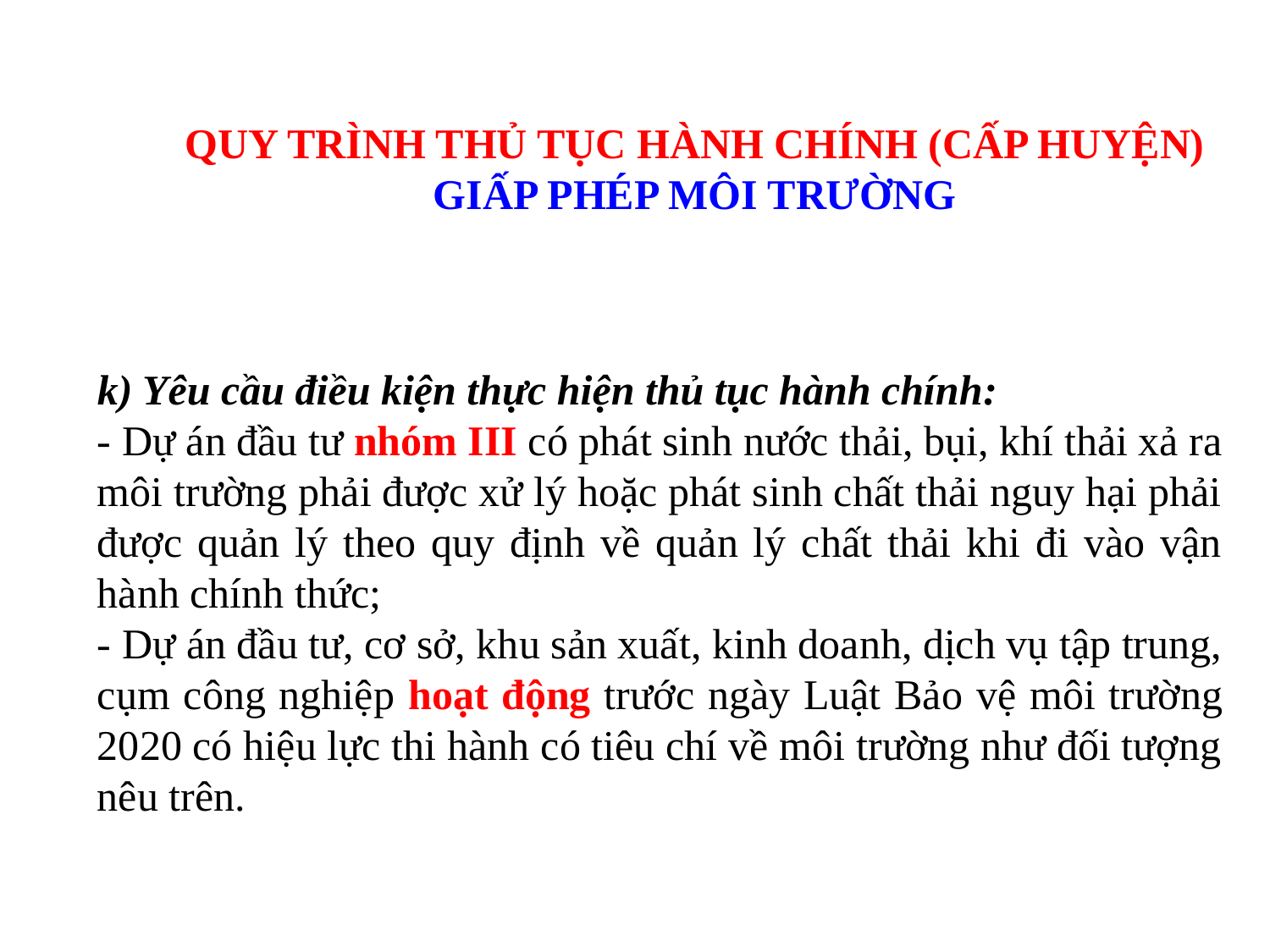

QUY TRÌNH THỦ TỤC HÀNH CHÍNH (CẤP HUYỆN)
GIẤP PHÉP MÔI TRƯỜNG
k) Yêu cầu điều kiện thực hiện thủ tục hành chính:
- Dự án đầu tư nhóm III có phát sinh nước thải, bụi, khí thải xả ra môi trường phải được xử lý hoặc phát sinh chất thải nguy hại phải được quản lý theo quy định về quản lý chất thải khi đi vào vận hành chính thức;
- Dự án đầu tư, cơ sở, khu sản xuất, kinh doanh, dịch vụ tập trung, cụm công nghiệp hoạt động trước ngày Luật Bảo vệ môi trường 2020 có hiệu lực thi hành có tiêu chí về môi trường như đối tượng nêu trên.